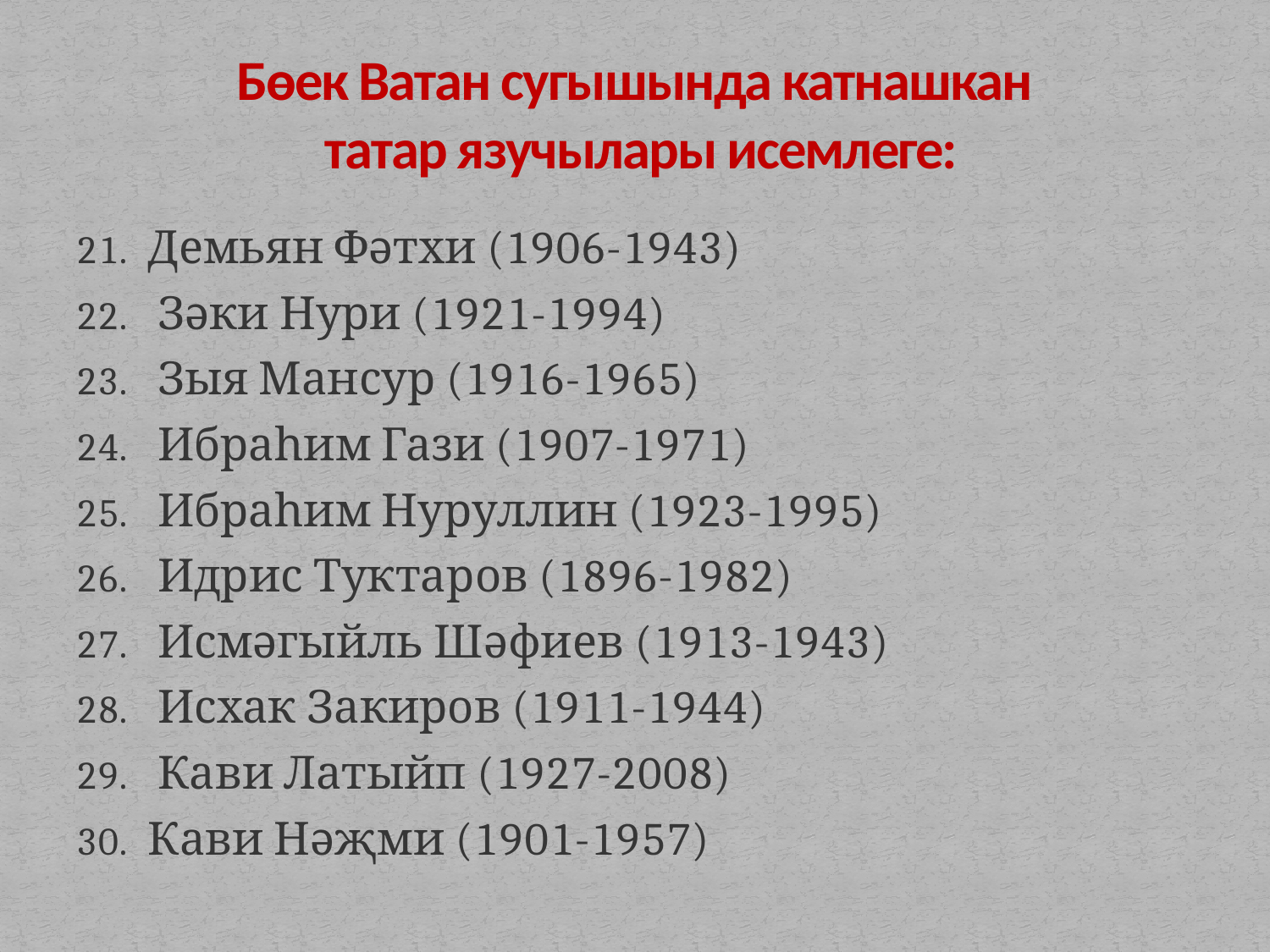

# Бөек Ватан сугышында катнашкан татар язучылары исемлеге:
Демьян Фәтхи (1906-1943)
 Зәки Нури (1921-1994)
 Зыя Мансур (1916-1965)
 Ибраһим Гази (1907-1971)
 Ибраһим Нуруллин (1923-1995)
 Идрис Туктаров (1896-1982)
 Исмәгыйль Шәфиев (1913-1943)
 Исхак Закиров (1911-1944)
 Кави Латыйп (1927-2008)
Кави Нәҗми (1901-1957)